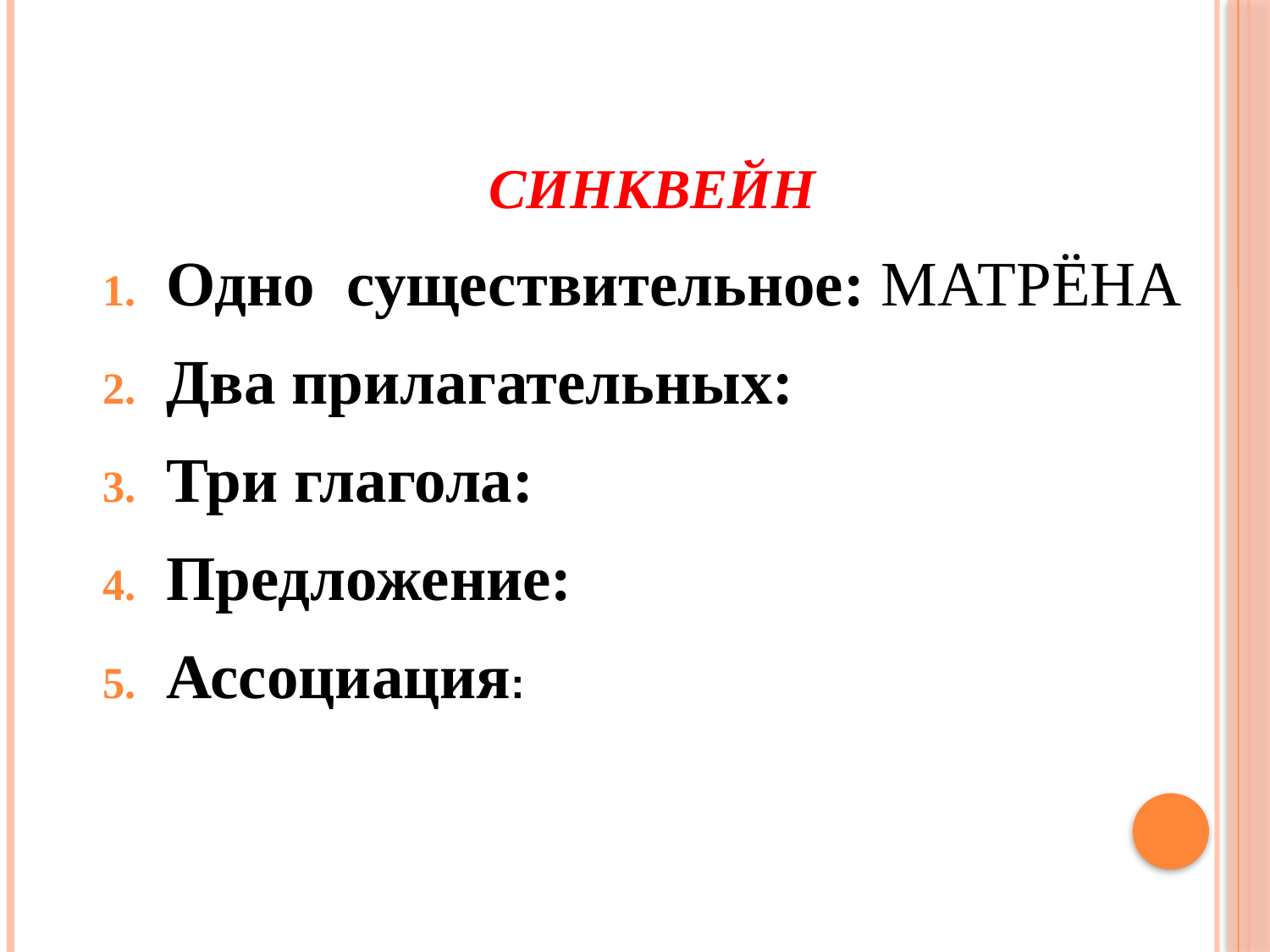

СИНКВЕЙН
Одно  существительное: МАТРЁНА
Два прилагательных:
Три глагола:
Предложение:
Ассоциация: